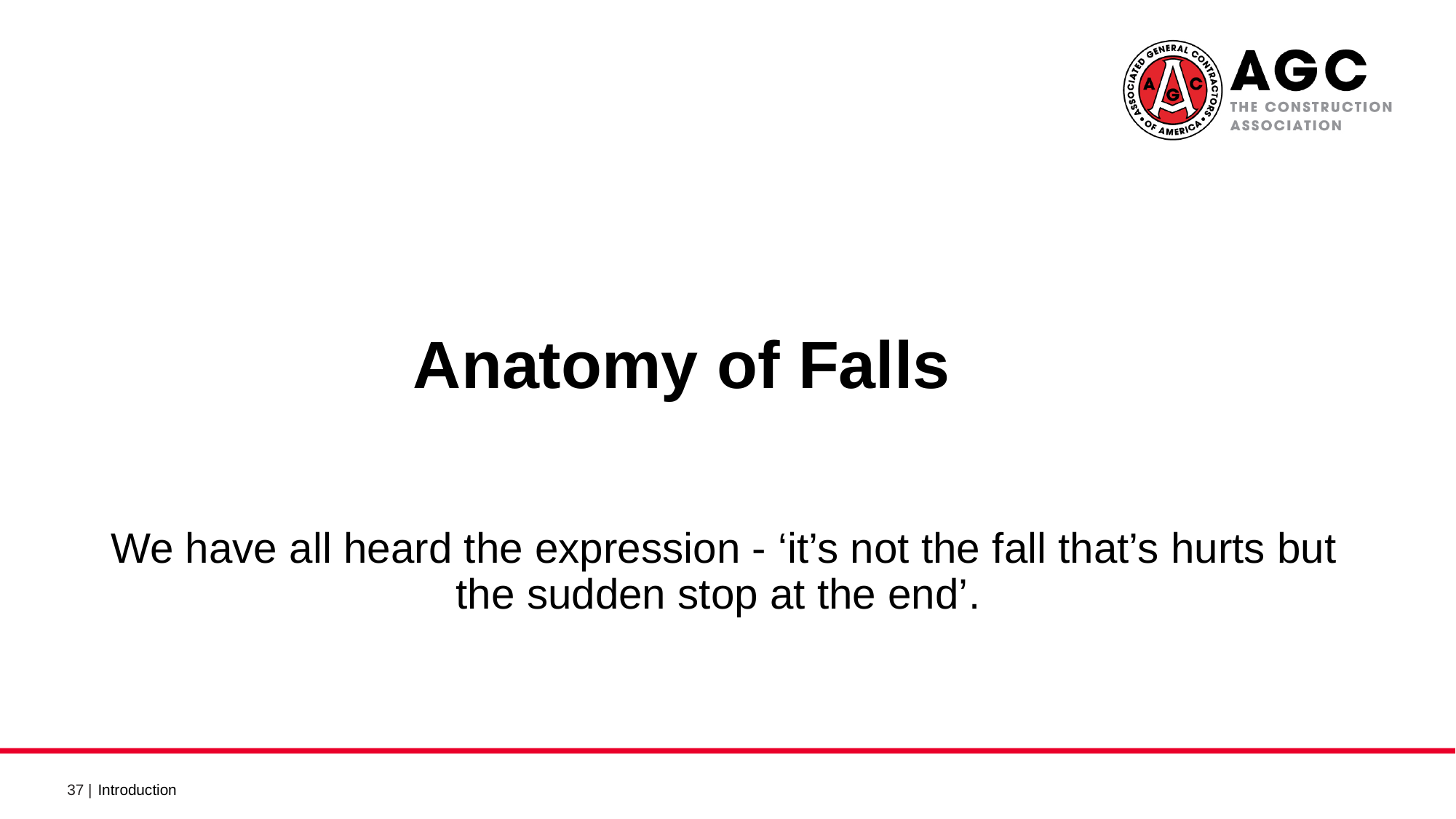

Anatomy of Falls 1
We have all heard the expression - ‘it’s not the fall that’s hurts but the sudden stop at the end’.

Introduction